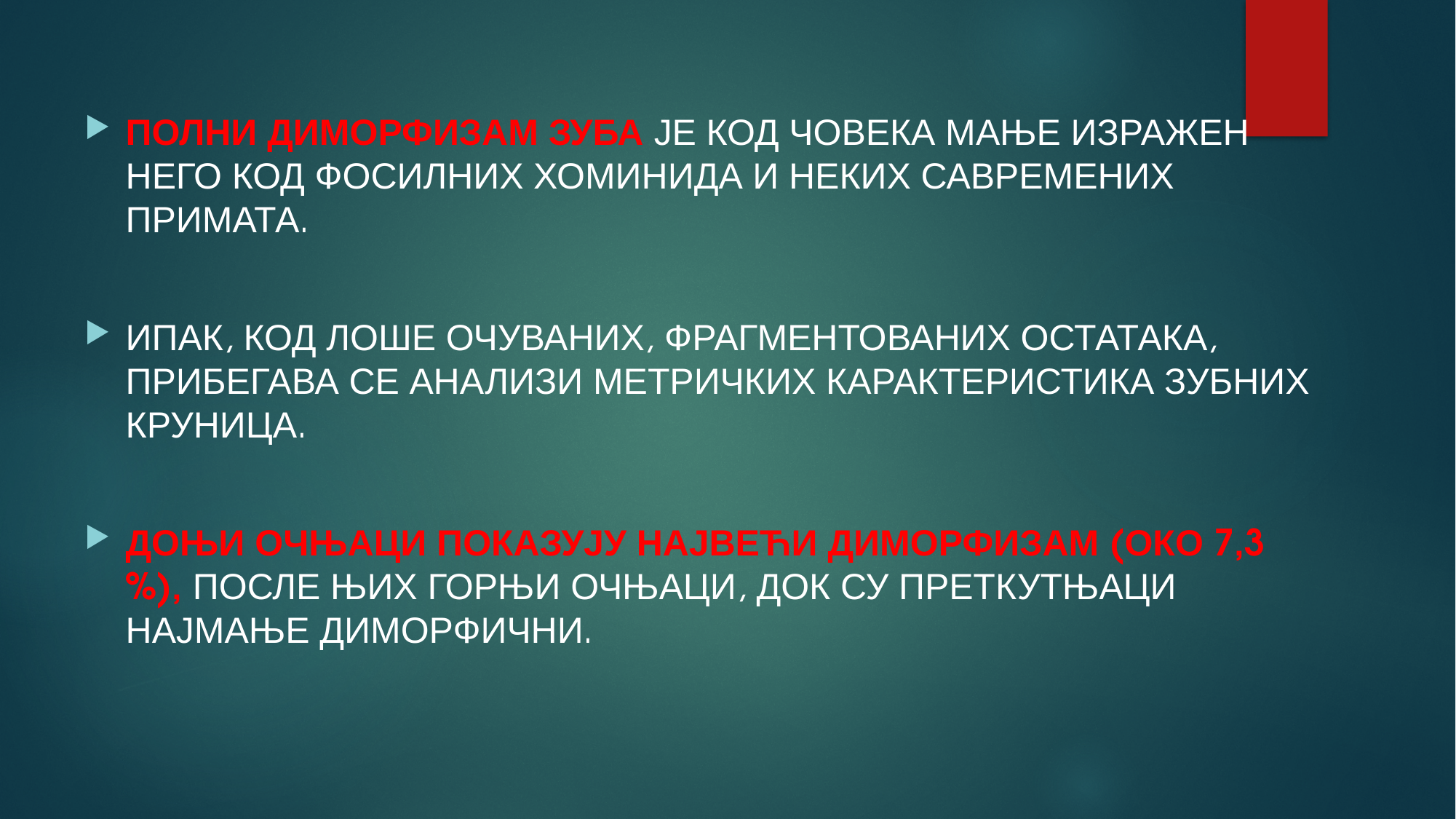

ПОЛНИ ДИМОРФИЗАМ ЗУБА ЈЕ КОД ЧОВЕКА МАЊЕ ИЗРАЖЕН НЕГО КОД ФОСИЛНИХ ХОМИНИДА И НЕКИХ САВРЕМЕНИХ ПРИМАТА.

ИПАК, КОД ЛОШЕ ОЧУВАНИХ, ФРАГМЕНТОВАНИХ ОСТАТАКА, ПРИБЕГАВА СЕ АНАЛИЗИ МЕТРИЧКИХ КАРАКТЕРИСТИКА ЗУБНИХ КРУНИЦА.

ДОЊИ ОЧЊАЦИ ПОКАЗУЈУ НАЈВЕЋИ ДИМОРФИЗАМ (ОКО 7,3 %), ПОСЛЕ ЊИХ ГОРЊИ ОЧЊАЦИ, ДОК СУ ПРЕТКУТЊАЦИ НАЈМАЊЕ ДИМОРФИЧНИ.